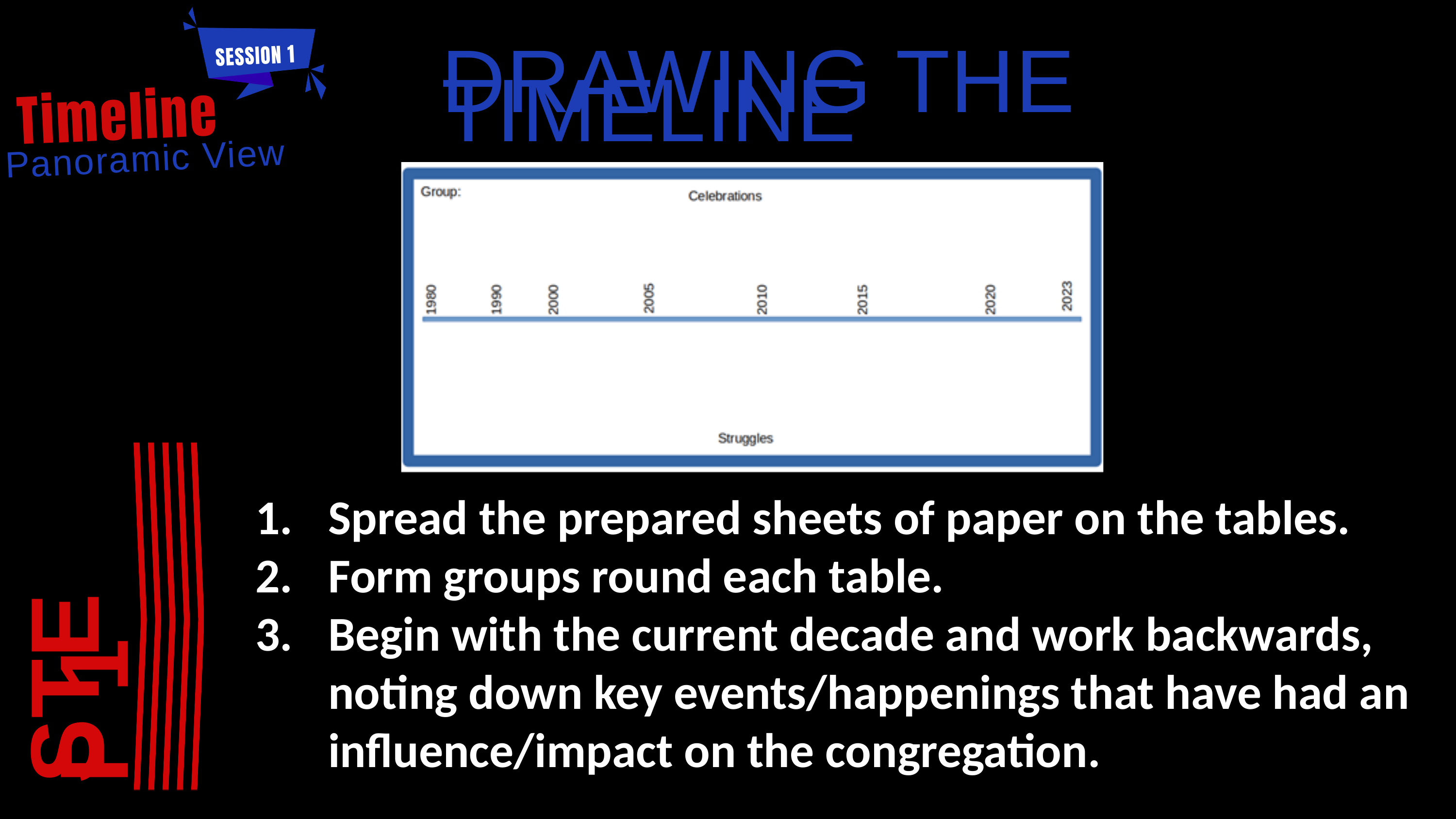

AIMS OF THIS SESSION

SESSION 1

Timeline
A Panoramic View
DRAWING THE TIMELINE

STEP 1
Spread the prepared sheets of paper on the tables.
Form groups round each table.
Begin with the current decade and work backwards, noting down key events/happenings that have had an influence/impact on the congregation.